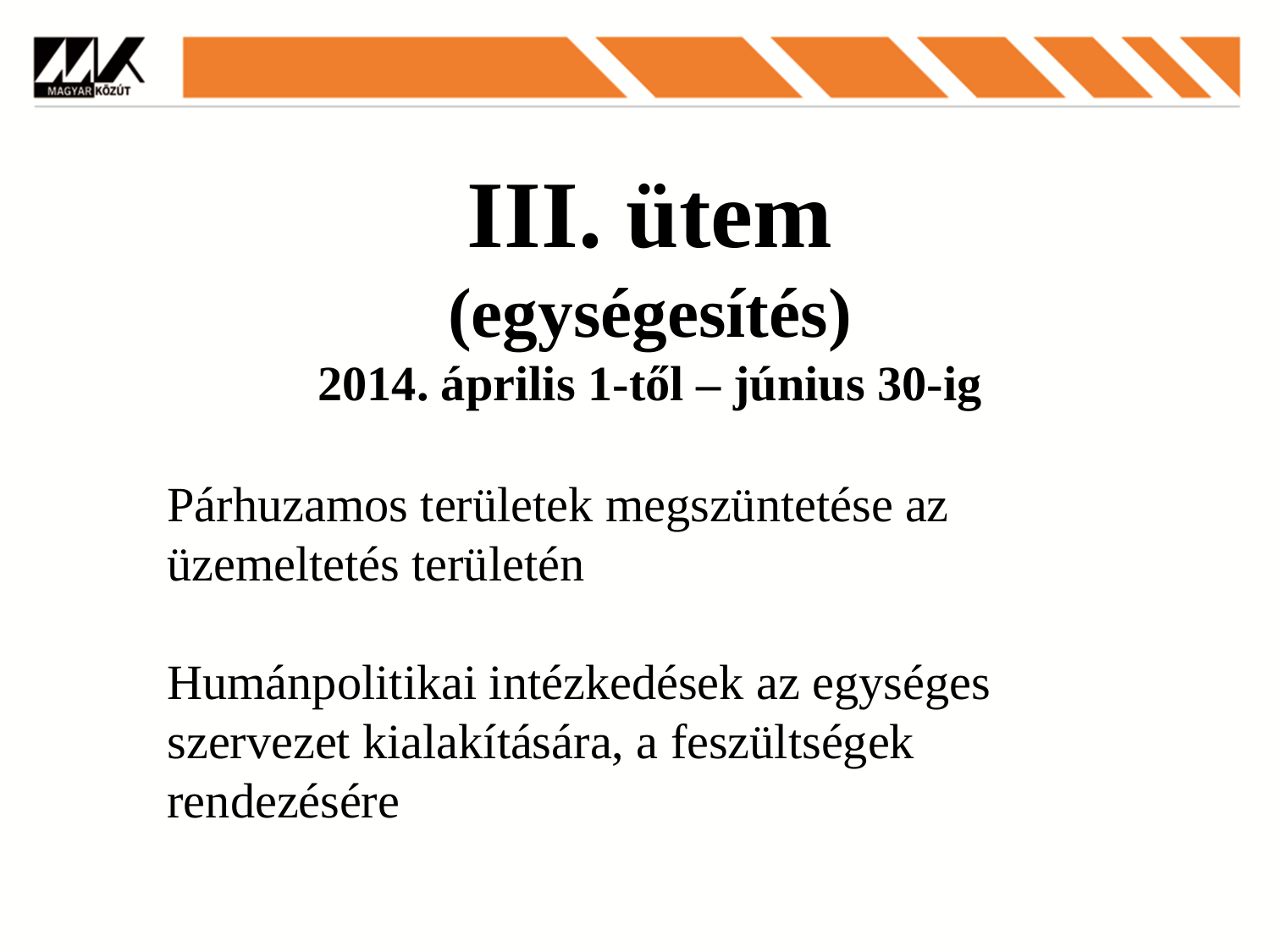

III. ütem
(egységesítés)
2014. április 1-től – június 30-ig
Párhuzamos területek megszüntetése az üzemeltetés területén

Humánpolitikai intézkedések az egységes szervezet kialakítására, a feszültségek rendezésére